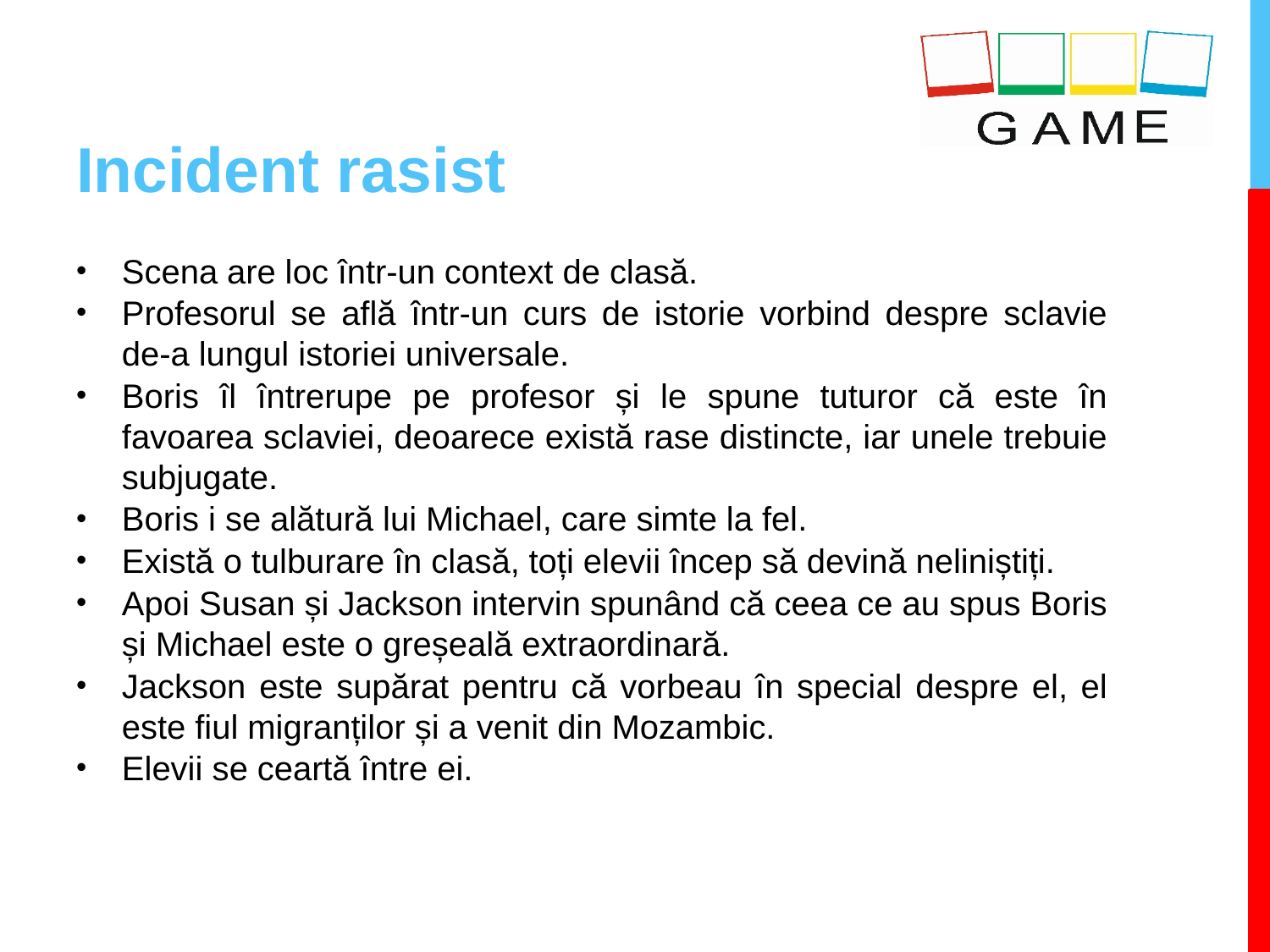

# Incident rasist
Scena are loc într-un context de clasă.
Profesorul se află într-un curs de istorie vorbind despre sclavie de-a lungul istoriei universale.
Boris îl întrerupe pe profesor și le spune tuturor că este în favoarea sclaviei, deoarece există rase distincte, iar unele trebuie subjugate.
Boris i se alătură lui Michael, care simte la fel.
Există o tulburare în clasă, toți elevii încep să devină neliniștiți.
Apoi Susan și Jackson intervin spunând că ceea ce au spus Boris și Michael este o greșeală extraordinară.
Jackson este supărat pentru că vorbeau în special despre el, el este fiul migranților și a venit din Mozambic.
Elevii se ceartă între ei.